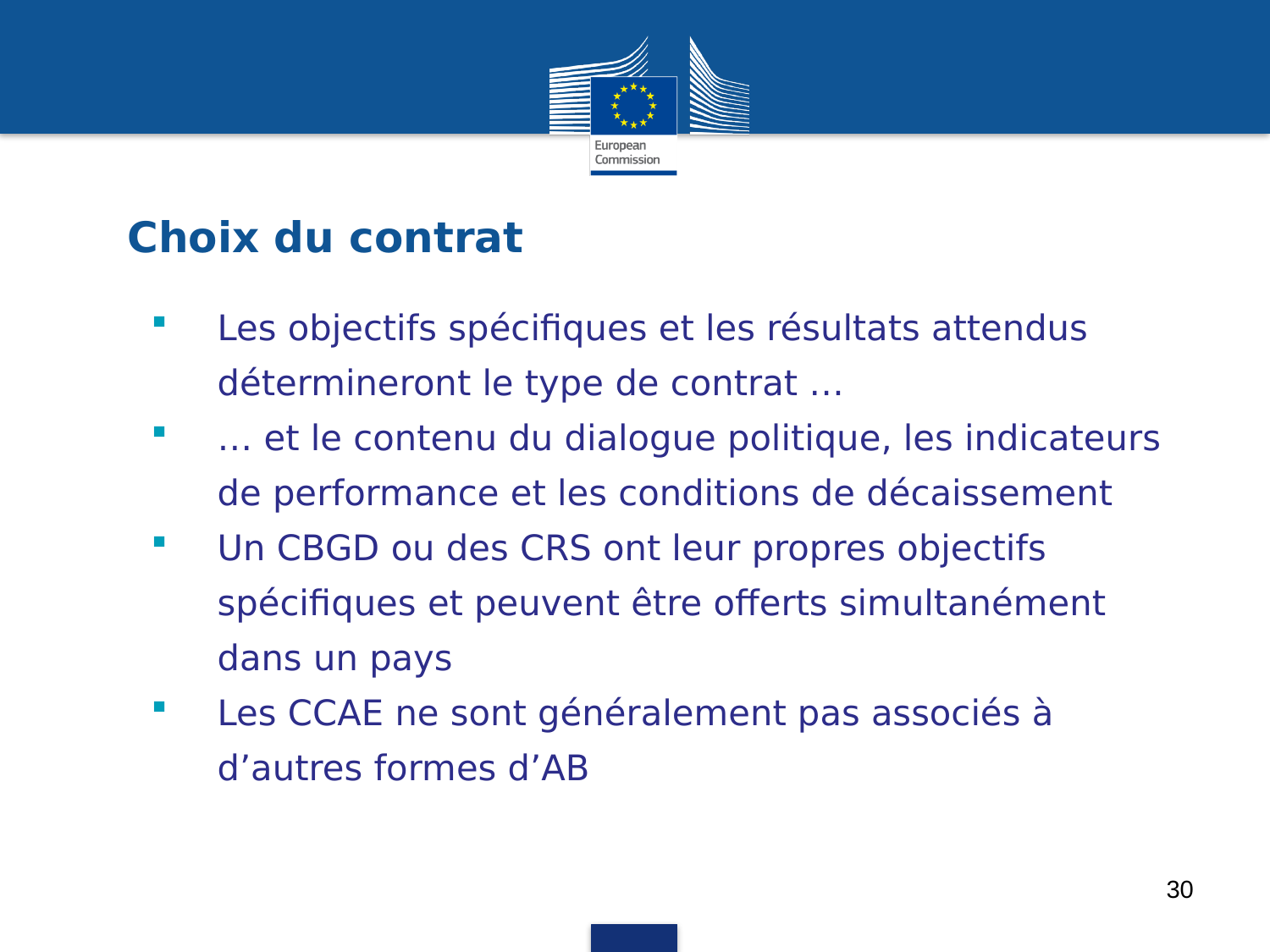

# Choix du contrat
Les objectifs spécifiques et les résultats attendus détermineront le type de contrat …
… et le contenu du dialogue politique, les indicateurs de performance et les conditions de décaissement
Un CBGD ou des CRS ont leur propres objectifs spécifiques et peuvent être offerts simultanément dans un pays
Les CCAE ne sont généralement pas associés à d’autres formes d’AB
30